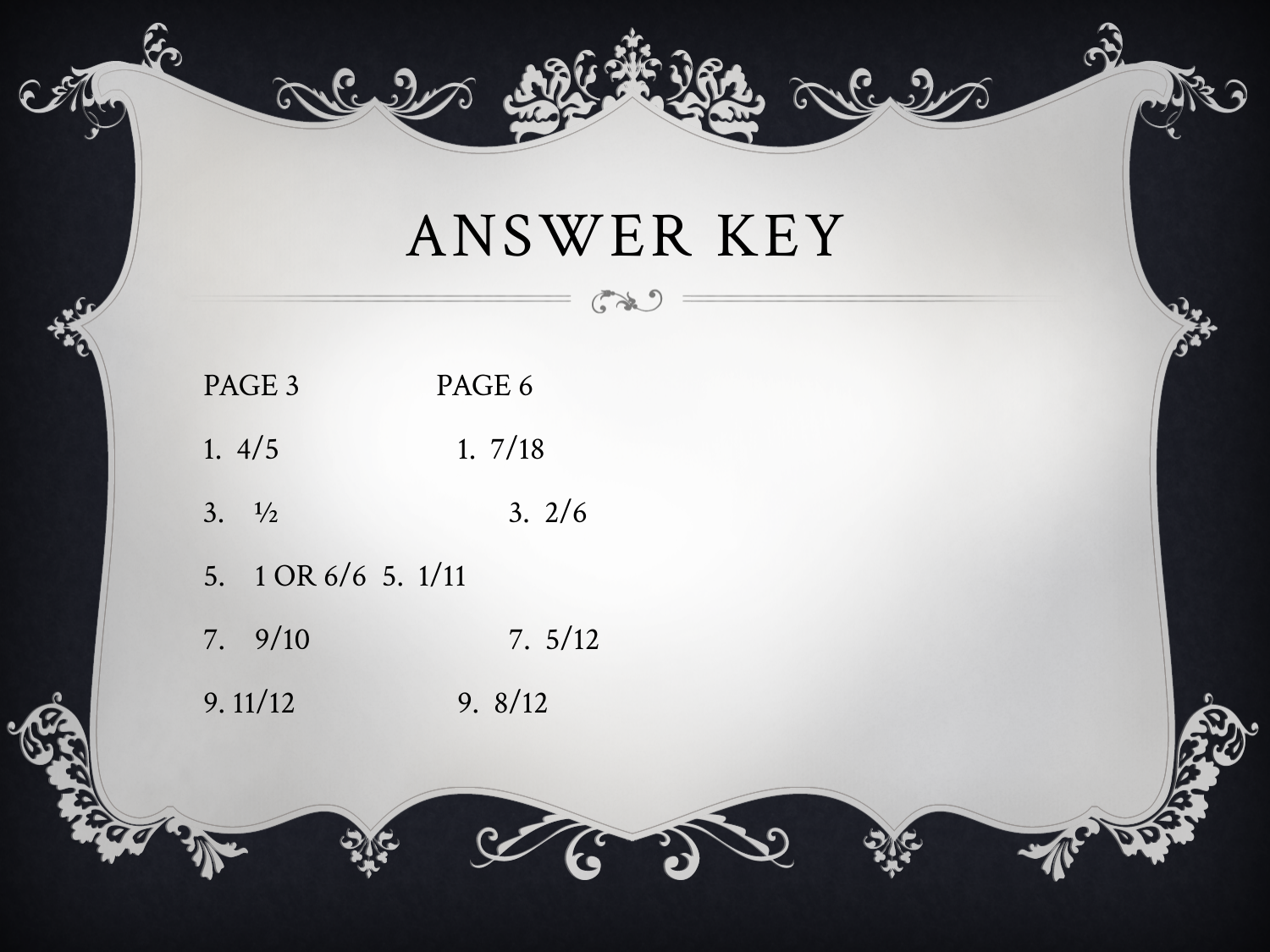

# ANSWER KEY
PAGE 3                   PAGE 6
1.  4/5		1.  7/18
½		3.  2/6
1 OR 6/6	5.  1/11
9/10		7.  5/12
9. 11/12		9.  8/12